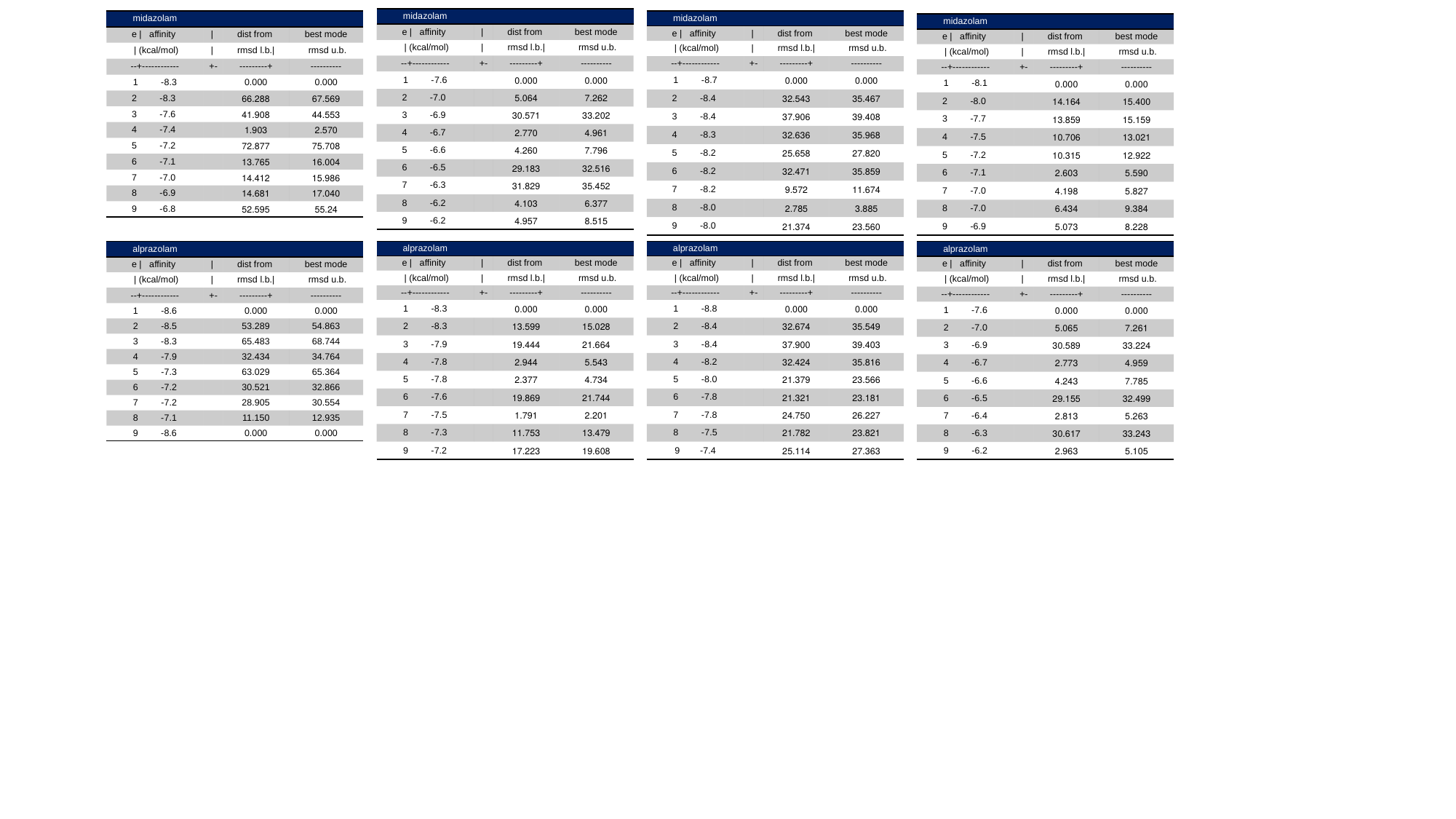

| midazolam |  |  |  |
| --- | --- | --- | --- |
| e | affinity | | | dist from | best mode |
| | (kcal/mol) | | | rmsd l.b.| | rmsd u.b. |
| --+------------ | +- | ---------+ | ---------- |
| 1 -7.6 |  | 0.000 | 0.000 |
| 2 -7.0 |  | 5.064 | 7.262 |
| 3 -6.9 |  | 30.571 | 33.202 |
| 4 -6.7 |  | 2.770 | 4.961 |
| 5 -6.6 |  | 4.260 | 7.796 |
| 6 -6.5 |  | 29.183 | 32.516 |
| 7 -6.3 |  | 31.829 | 35.452 |
| 8 -6.2 |  | 4.103 | 6.377 |
| 9 -6.2 |  | 4.957 | 8.515 |
| midazolam |  |  |  |
| --- | --- | --- | --- |
| e | affinity | | | dist from | best mode |
| | (kcal/mol) | | | rmsd l.b.| | rmsd u.b. |
| --+------------ | +- | ---------+ | ---------- |
| 1 -8.3 |  | 0.000 | 0.000 |
| 2 -8.3 |  | 66.288 | 67.569 |
| 3 -7.6 |  | 41.908 | 44.553 |
| 4 -7.4 |  | 1.903 | 2.570 |
| 5 -7.2 |  | 72.877 | 75.708 |
| 6 -7.1 |  | 13.765 | 16.004 |
| 7 -7.0 |  | 14.412 | 15.986 |
| 8 -6.9 |  | 14.681 | 17.040 |
| 9 -6.8 |  | 52.595 | 55.24 |
| midazolam |  |  |  |
| --- | --- | --- | --- |
| e | affinity | | | dist from | best mode |
| | (kcal/mol) | | | rmsd l.b.| | rmsd u.b. |
| --+------------ | +- | ---------+ | ---------- |
| 1 -8.7 |  | 0.000 | 0.000 |
| 2 -8.4 |  | 32.543 | 35.467 |
| 3 -8.4 |  | 37.906 | 39.408 |
| 4 -8.3 |  | 32.636 | 35.968 |
| 5 -8.2 |  | 25.658 | 27.820 |
| 6 -8.2 |  | 32.471 | 35.859 |
| 7 -8.2 |  | 9.572 | 11.674 |
| 8 -8.0 |  | 2.785 | 3.885 |
| 9 -8.0 |  | 21.374 | 23.560 |
| midazolam |  |  |  |
| --- | --- | --- | --- |
| e | affinity | | | dist from | best mode |
| | (kcal/mol) | | | rmsd l.b.| | rmsd u.b. |
| --+------------ | +- | ---------+ | ---------- |
| 1 -8.1 |  | 0.000 | 0.000 |
| 2 -8.0 |  | 14.164 | 15.400 |
| 3 -7.7 |  | 13.859 | 15.159 |
| 4 -7.5 |  | 10.706 | 13.021 |
| 5 -7.2 |  | 10.315 | 12.922 |
| 6 -7.1 |  | 2.603 | 5.590 |
| 7 -7.0 |  | 4.198 | 5.827 |
| 8 -7.0 |  | 6.434 | 9.384 |
| 9 -6.9 |  | 5.073 | 8.228 |
| alprazolam |  |  |  |
| --- | --- | --- | --- |
| e | affinity | | | dist from | best mode |
| | (kcal/mol) | | | rmsd l.b.| | rmsd u.b. |
| --+------------ | +- | ---------+ | ---------- |
| 1 -8.3 |  | 0.000 | 0.000 |
| 2 -8.3 |  | 13.599 | 15.028 |
| 3 -7.9 |  | 19.444 | 21.664 |
| 4 -7.8 |  | 2.944 | 5.543 |
| 5 -7.8 |  | 2.377 | 4.734 |
| 6 -7.6 |  | 19.869 | 21.744 |
| 7 -7.5 |  | 1.791 | 2.201 |
| 8 -7.3 |  | 11.753 | 13.479 |
| 9 -7.2 |  | 17.223 | 19.608 |
| alprazolam |  |  |  |
| --- | --- | --- | --- |
| e | affinity | | | dist from | best mode |
| | (kcal/mol) | | | rmsd l.b.| | rmsd u.b. |
| --+------------ | +- | ---------+ | ---------- |
| 1 -8.8 |  | 0.000 | 0.000 |
| 2 -8.4 |  | 32.674 | 35.549 |
| 3 -8.4 |  | 37.900 | 39.403 |
| 4 -8.2 |  | 32.424 | 35.816 |
| 5 -8.0 |  | 21.379 | 23.566 |
| 6 -7.8 |  | 21.321 | 23.181 |
| 7 -7.8 |  | 24.750 | 26.227 |
| 8 -7.5 |  | 21.782 | 23.821 |
| 9 -7.4 |  | 25.114 | 27.363 |
| alprazolam |  |  |  |
| --- | --- | --- | --- |
| e | affinity | | | dist from | best mode |
| | (kcal/mol) | | | rmsd l.b.| | rmsd u.b. |
| --+------------ | +- | ---------+ | ---------- |
| 1 -7.6 |  | 0.000 | 0.000 |
| 2 -7.0 |  | 5.065 | 7.261 |
| 3 -6.9 |  | 30.589 | 33.224 |
| 4 -6.7 |  | 2.773 | 4.959 |
| 5 -6.6 |  | 4.243 | 7.785 |
| 6 -6.5 |  | 29.155 | 32.499 |
| 7 -6.4 |  | 2.813 | 5.263 |
| 8 -6.3 |  | 30.617 | 33.243 |
| 9 -6.2 |  | 2.963 | 5.105 |
| alprazolam |  |  |  |
| --- | --- | --- | --- |
| e | affinity | | | dist from | best mode |
| | (kcal/mol) | | | rmsd l.b.| | rmsd u.b. |
| --+------------ | +- | ---------+ | ---------- |
| 1 -8.6 |  | 0.000 | 0.000 |
| 2 -8.5 |  | 53.289 | 54.863 |
| 3 -8.3 |  | 65.483 | 68.744 |
| 4 -7.9 |  | 32.434 | 34.764 |
| 5 -7.3 |  | 63.029 | 65.364 |
| 6 -7.2 |  | 30.521 | 32.866 |
| 7 -7.2 |  | 28.905 | 30.554 |
| 8 -7.1 |  | 11.150 | 12.935 |
| 9 -8.6 |  | 0.000 | 0.000 |